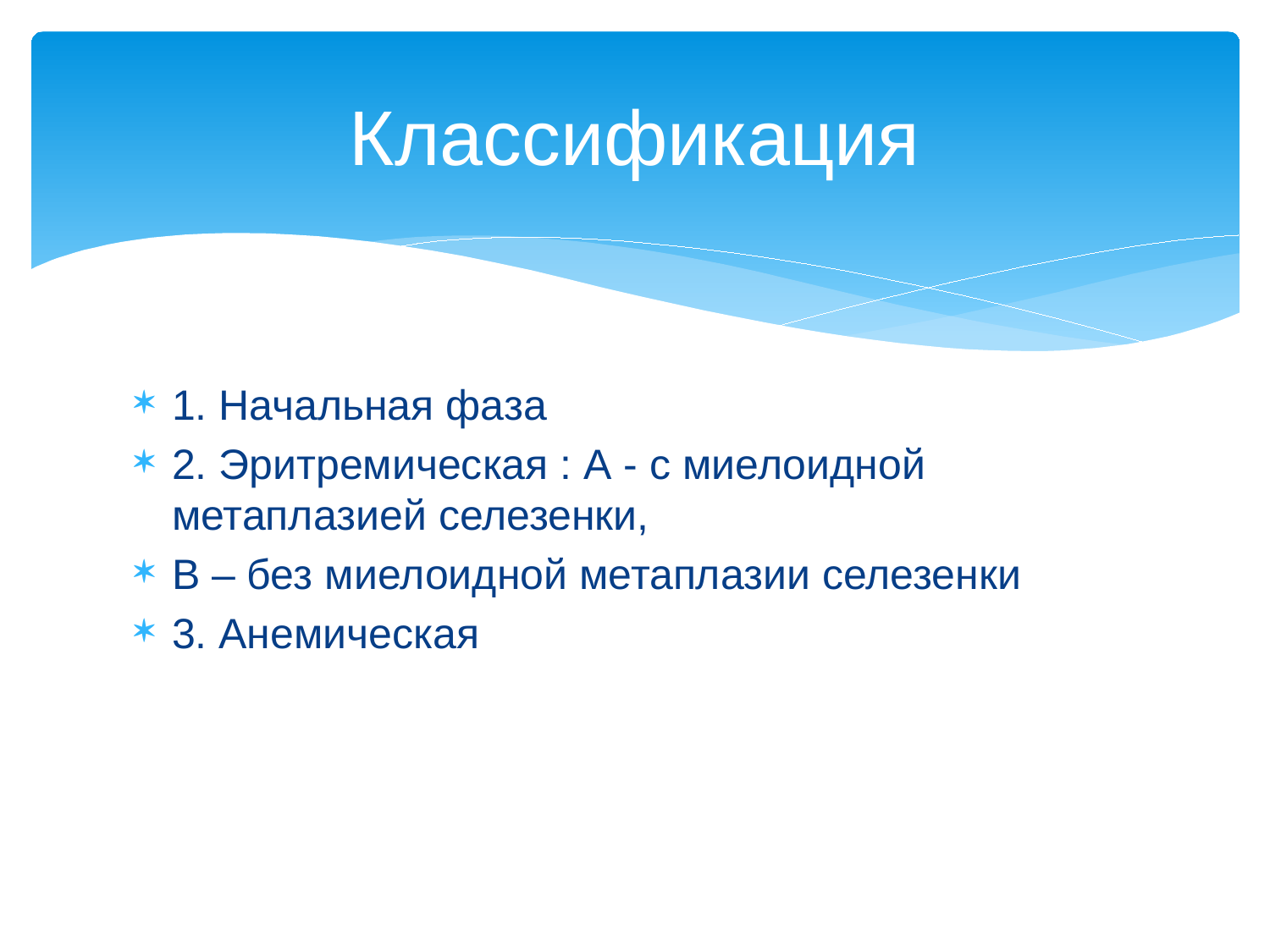

# Классификация
1. Начальная фаза
2. Эритремическая : А - с миелоидной метаплазией селезенки,
В – без миелоидной метаплазии селезенки
3. Анемическая